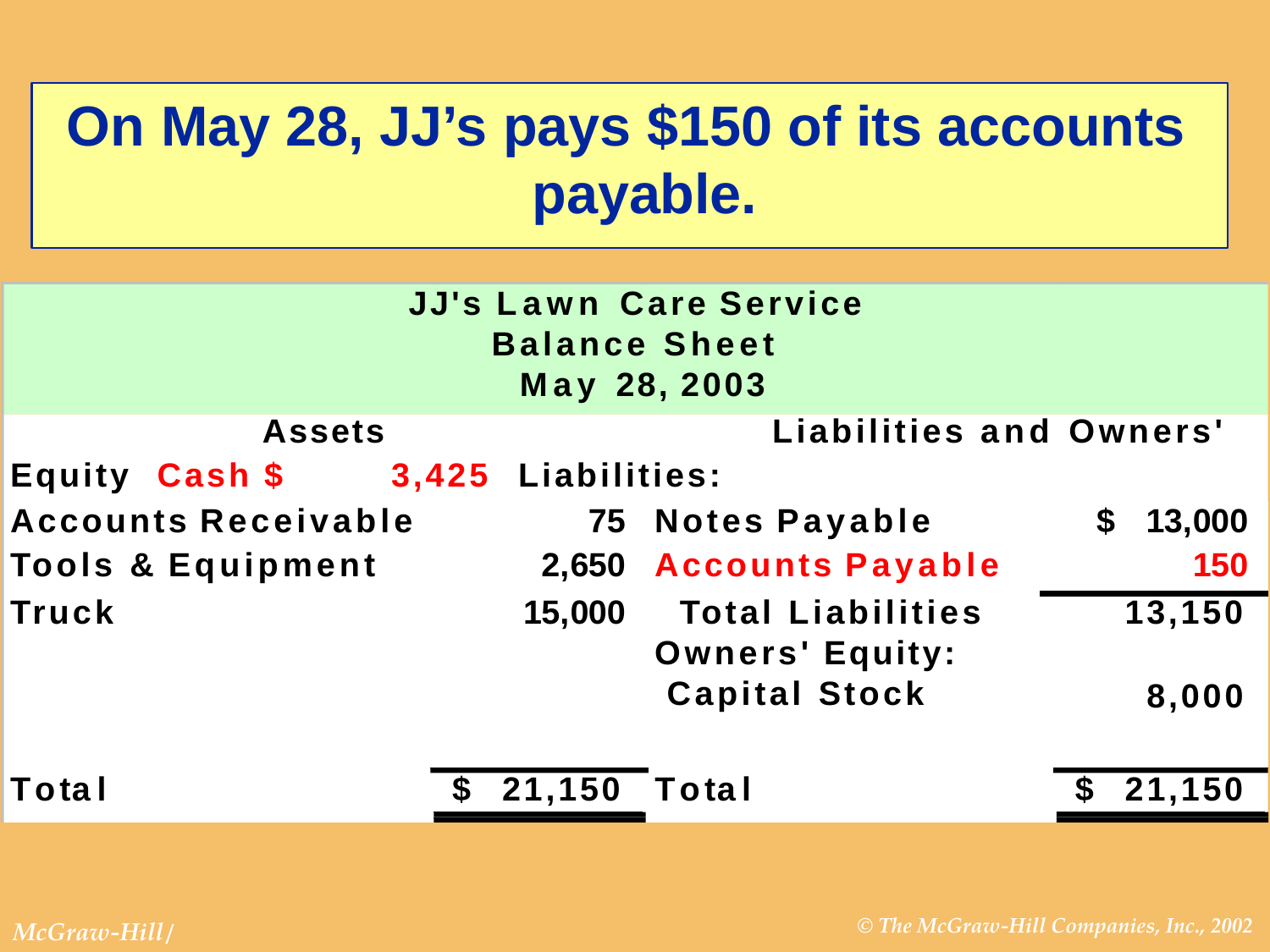

# On May 28, JJ’s pays $150 of its accounts  payable.

| JJ's Lawn Care Service Balance Sheet May 28, 2003 Assets Liabilities and Owners' Equity Cash $ 3,425 Liabilities: |  |  |  |
| --- | --- | --- | --- |
| Accounts Receivable | 75 | Notes Payable | $ 13,000 |
| Tools & Equipment | 2,650 | Accounts Payable | 150 |
| Truck | 15,000 | Total Liabilities Owners' Equity: Capital Stock | 13,150 8,000 |

Total
$
21,150
Total
$
21,150

© The McGraw-Hill Companies, Inc., 2002
McGraw-Hill/Irwin